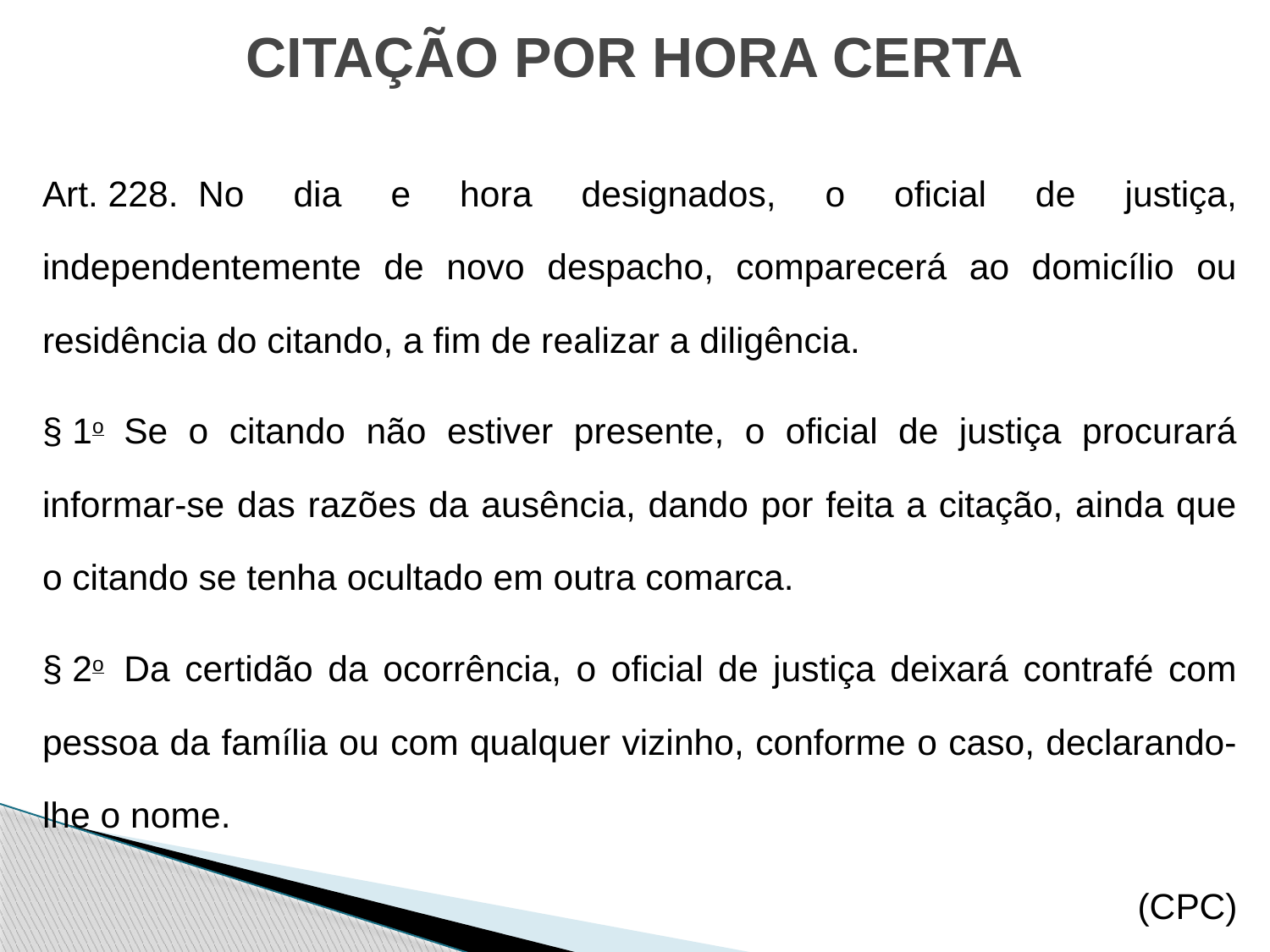

# CITAÇÃO POR HORA CERTA

Art. 228.  No dia e hora designados, o oficial de justiça, independentemente de novo despacho, comparecerá ao domicílio ou residência do citando, a fim de realizar a diligência.
§ 1o  Se o citando não estiver presente, o oficial de justiça procurará informar-se das razões da ausência, dando por feita a citação, ainda que o citando se tenha ocultado em outra comarca.
§ 2o  Da certidão da ocorrência, o oficial de justiça deixará contrafé com pessoa da família ou com qualquer vizinho, conforme o caso, declarando-lhe o nome.
 (CPC)